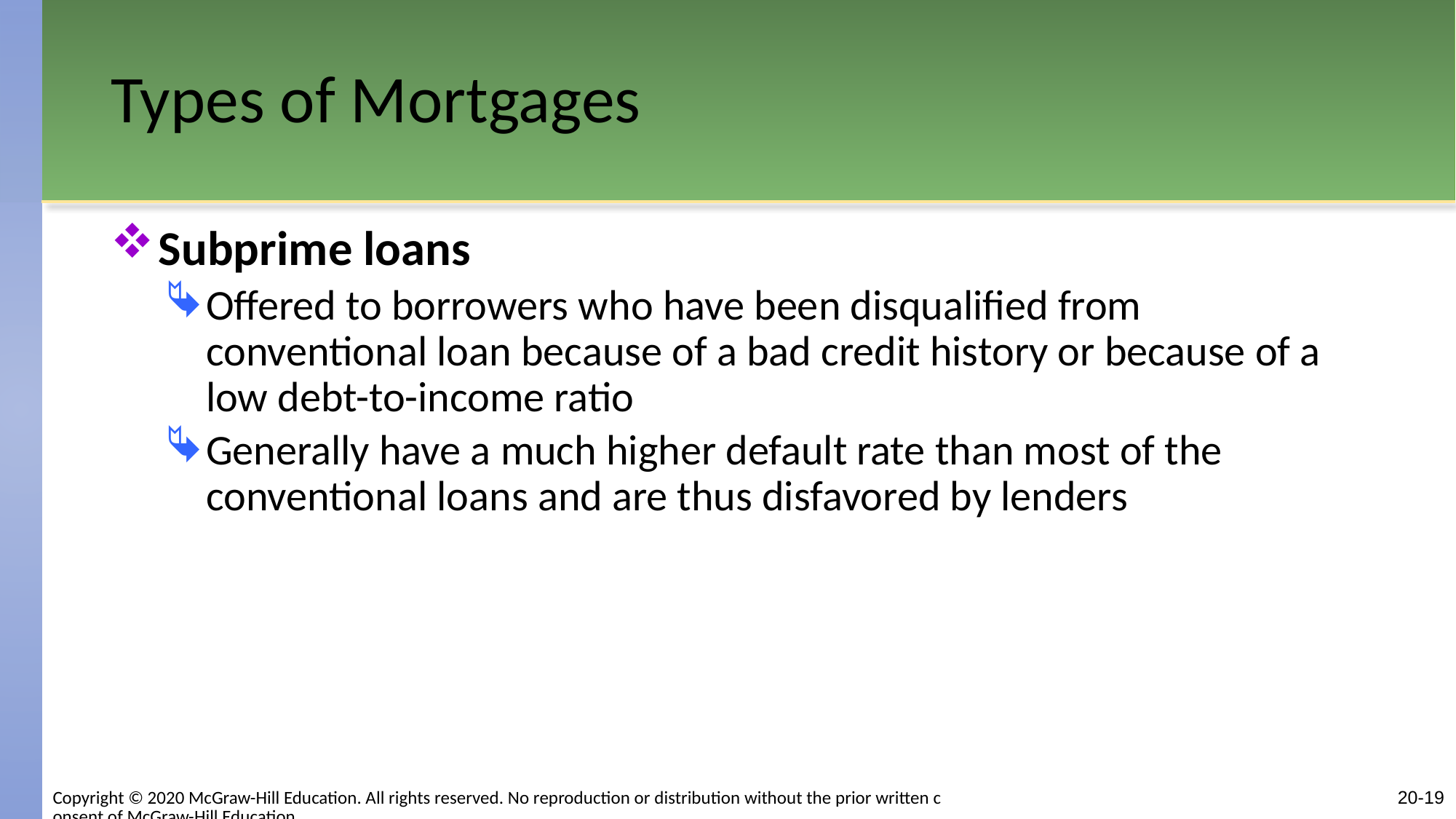

# Types of Mortgages
Subprime loans
Offered to borrowers who have been disqualified from conventional loan because of a bad credit history or because of a low debt-to-income ratio
Generally have a much higher default rate than most of the conventional loans and are thus disfavored by lenders
Copyright © 2020 McGraw-Hill Education. All rights reserved. No reproduction or distribution without the prior written consent of McGraw-Hill Education.
20-19